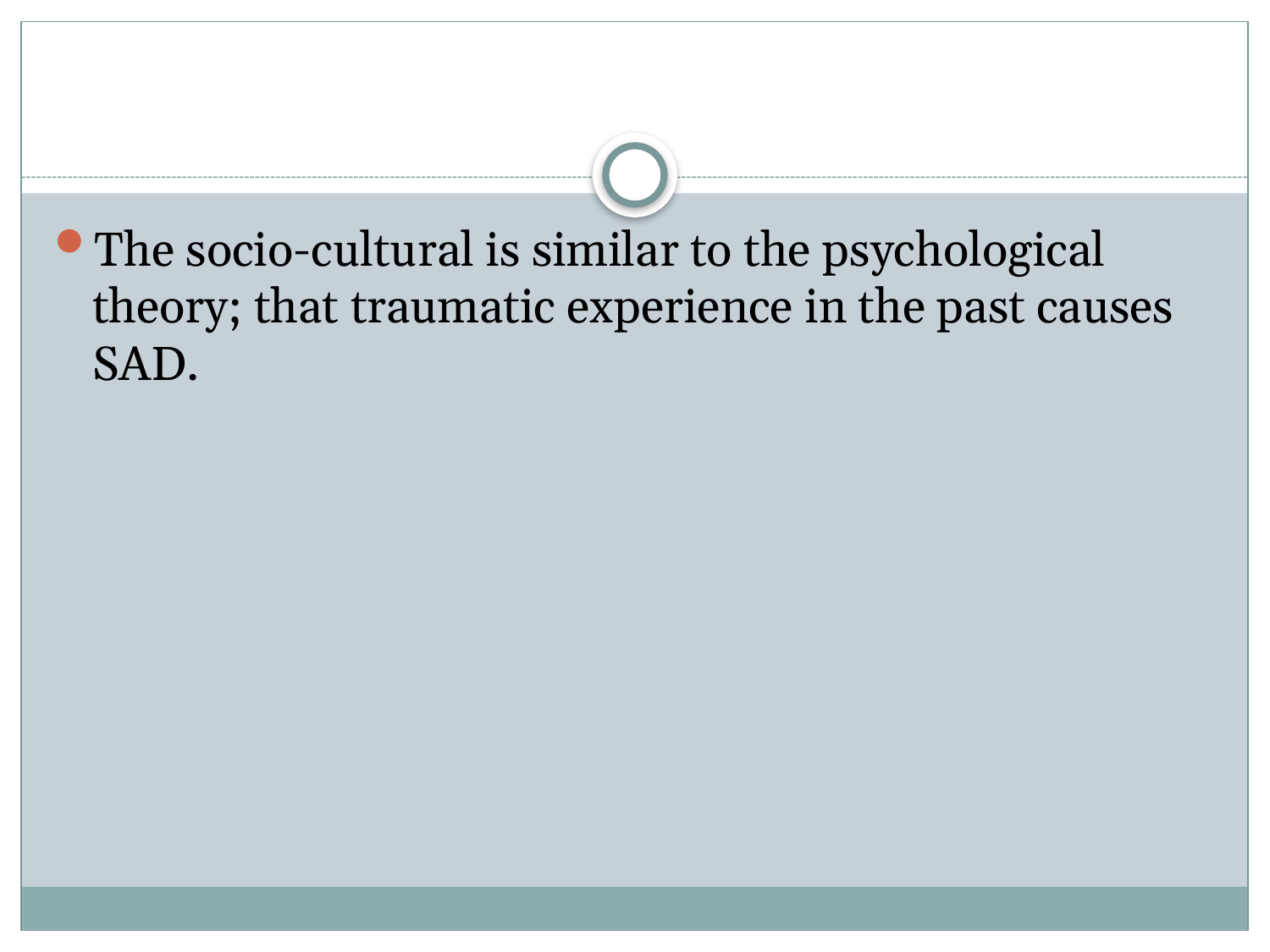

#
The socio-cultural is similar to the psychological theory; that traumatic experience in the past causes SAD.